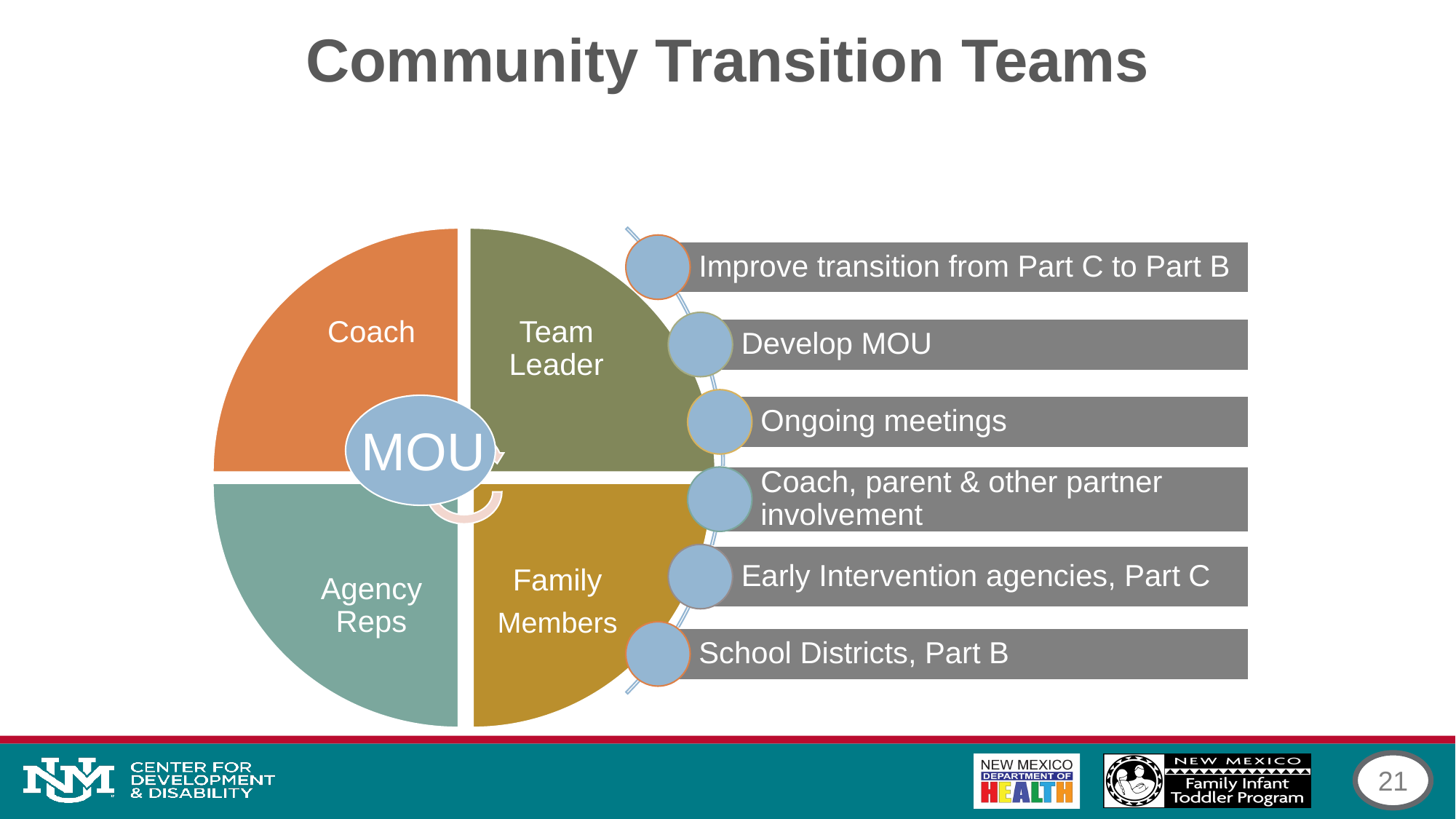

# Community Transition Teams

Coach
Team Leader
Family
Members
Agency Reps

MOU
Improve transition from Part C to Part B
Develop MOU
Ongoing meetings
Coach, parent & other partner involvement
Early Intervention agencies, Part C
School Districts, Part B
21